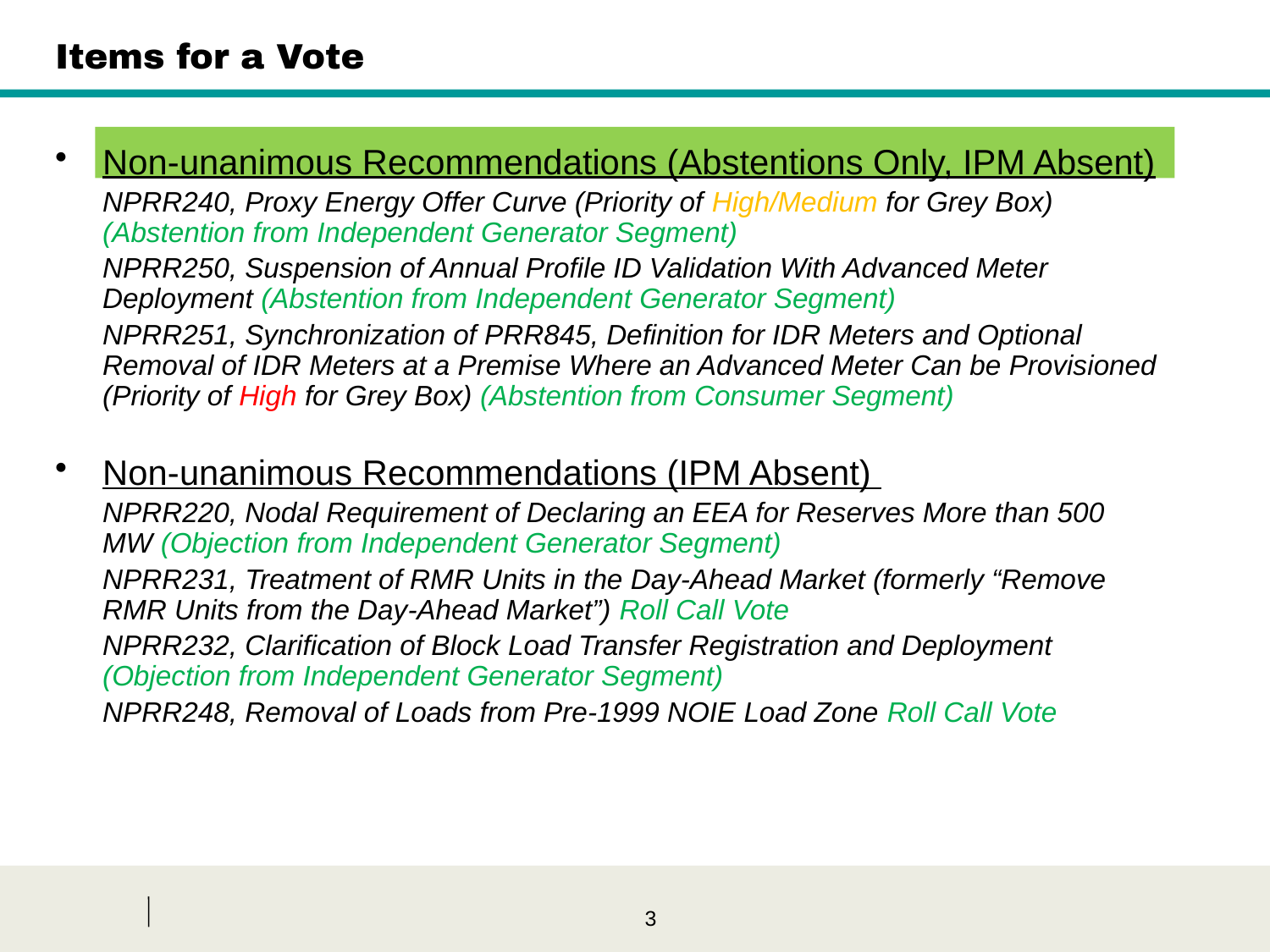

Items for a Vote

Non-unanimous Recommendations (Abstentions Only, IPM Absent)
	NPRR240, Proxy Energy Offer Curve (Priority of High/Medium for Grey Box) (Abstention from Independent Generator Segment)
	NPRR250, Suspension of Annual Profile ID Validation With Advanced Meter Deployment (Abstention from Independent Generator Segment)
	NPRR251, Synchronization of PRR845, Definition for IDR Meters and Optional Removal of IDR Meters at a Premise Where an Advanced Meter Can be Provisioned (Priority of High for Grey Box) (Abstention from Consumer Segment)

Non-unanimous Recommendations (IPM Absent)
	NPRR220, Nodal Requirement of Declaring an EEA for Reserves More than 500 MW (Objection from Independent Generator Segment)
	NPRR231, Treatment of RMR Units in the Day-Ahead Market (formerly “Remove RMR Units from the Day-Ahead Market”) Roll Call Vote
	NPRR232, Clarification of Block Load Transfer Registration and Deployment (Objection from Independent Generator Segment)
	NPRR248, Removal of Loads from Pre-1999 NOIE Load Zone Roll Call Vote